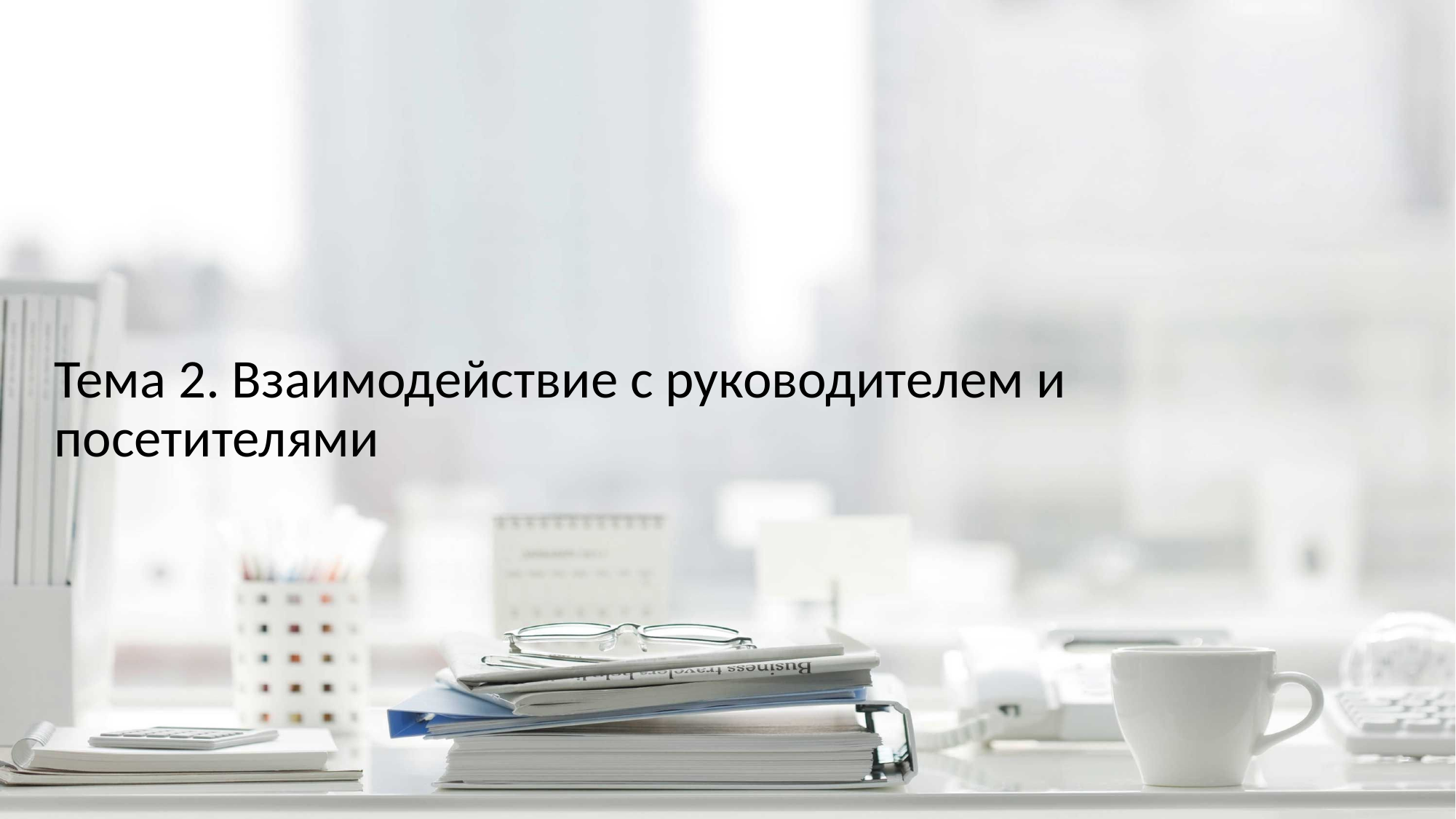

# Тема 2. Взаимодействие с руководителем и посетителями